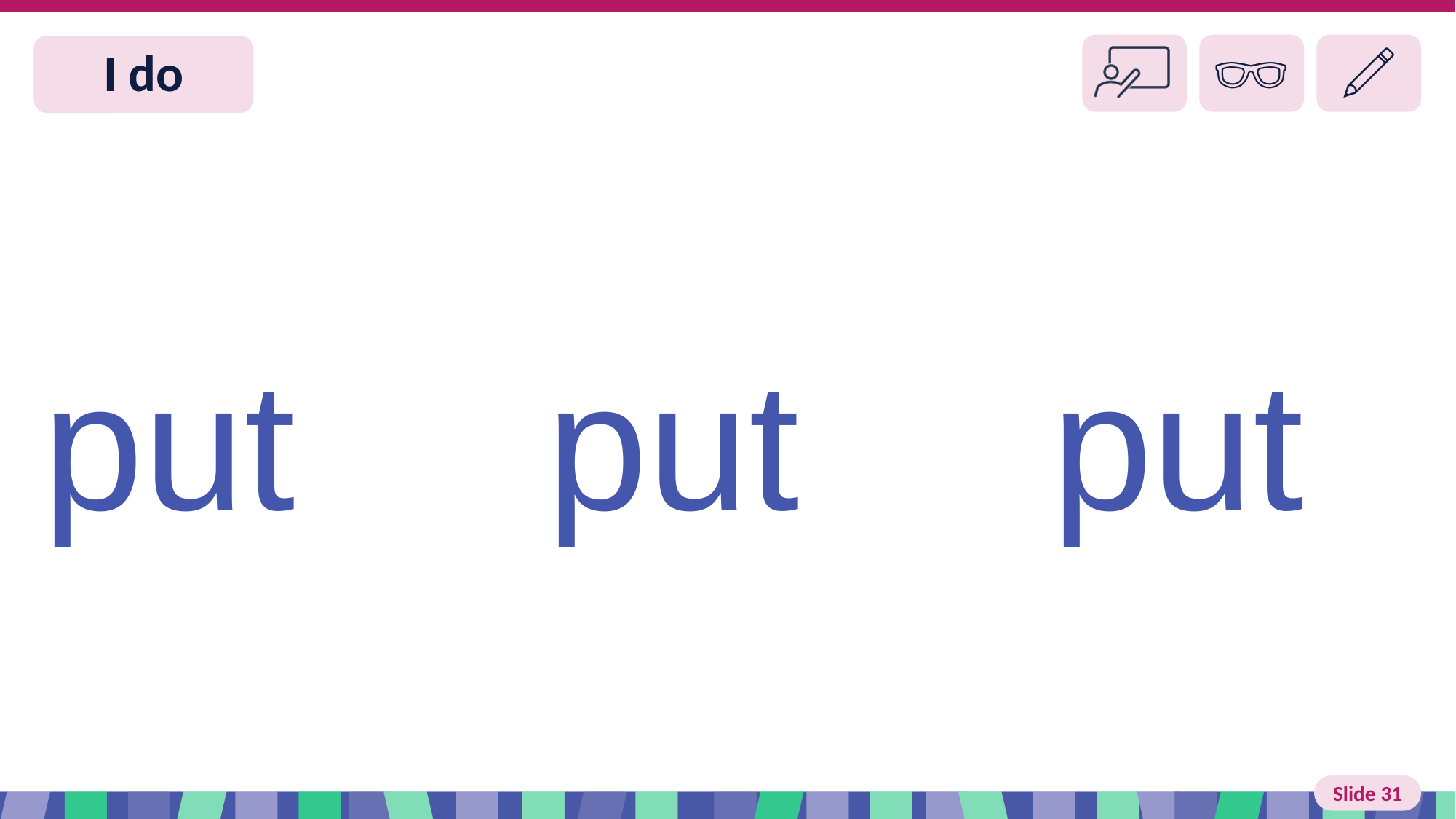

# Slide 31 I do
put     put     put